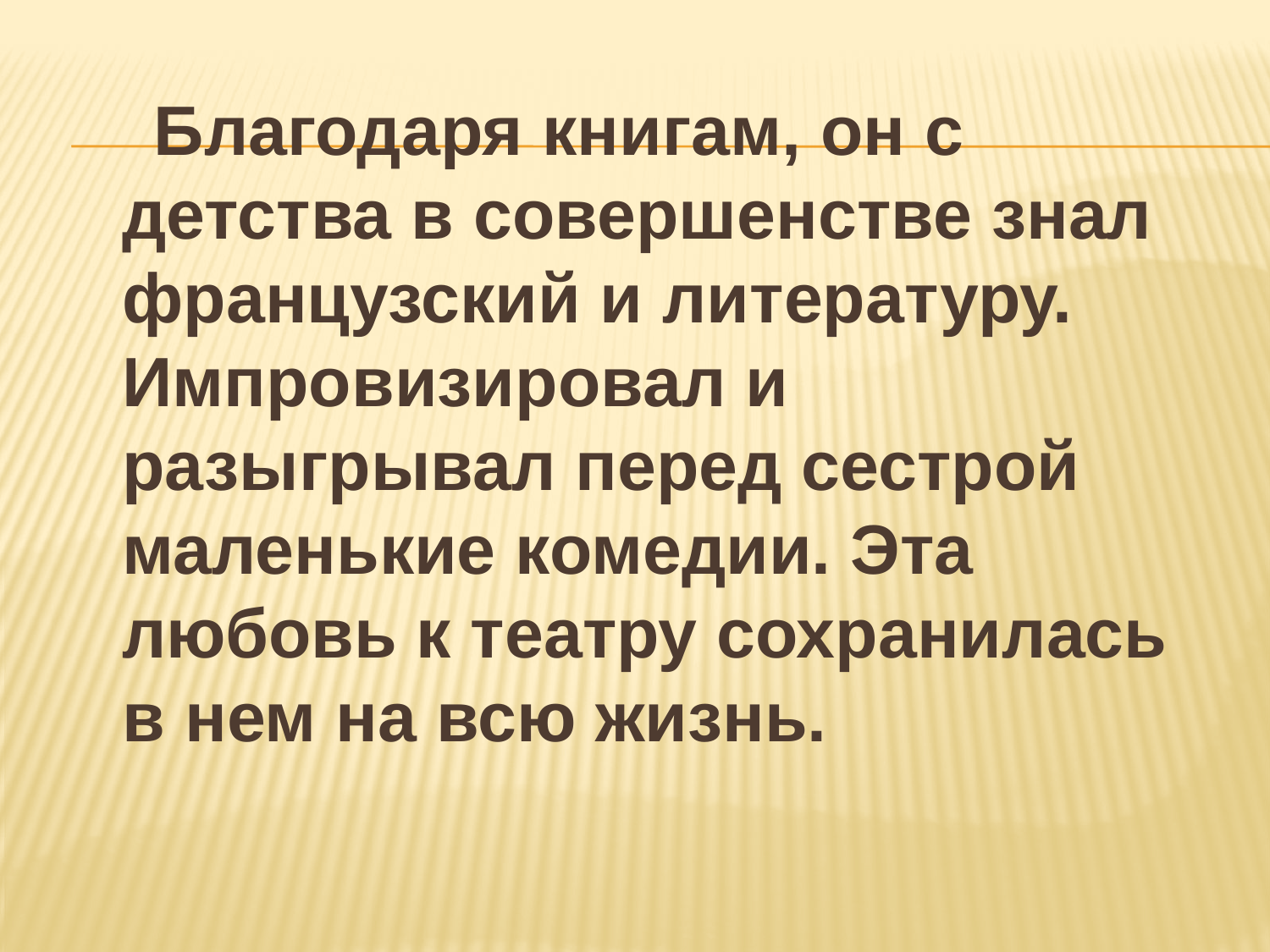

#
    Благодаря книгам, он с детства в совершенстве знал французский и литературу. Импровизировал и разыгрывал перед сестрой маленькие комедии. Эта любовь к театру сохранилась в нем на всю жизнь.